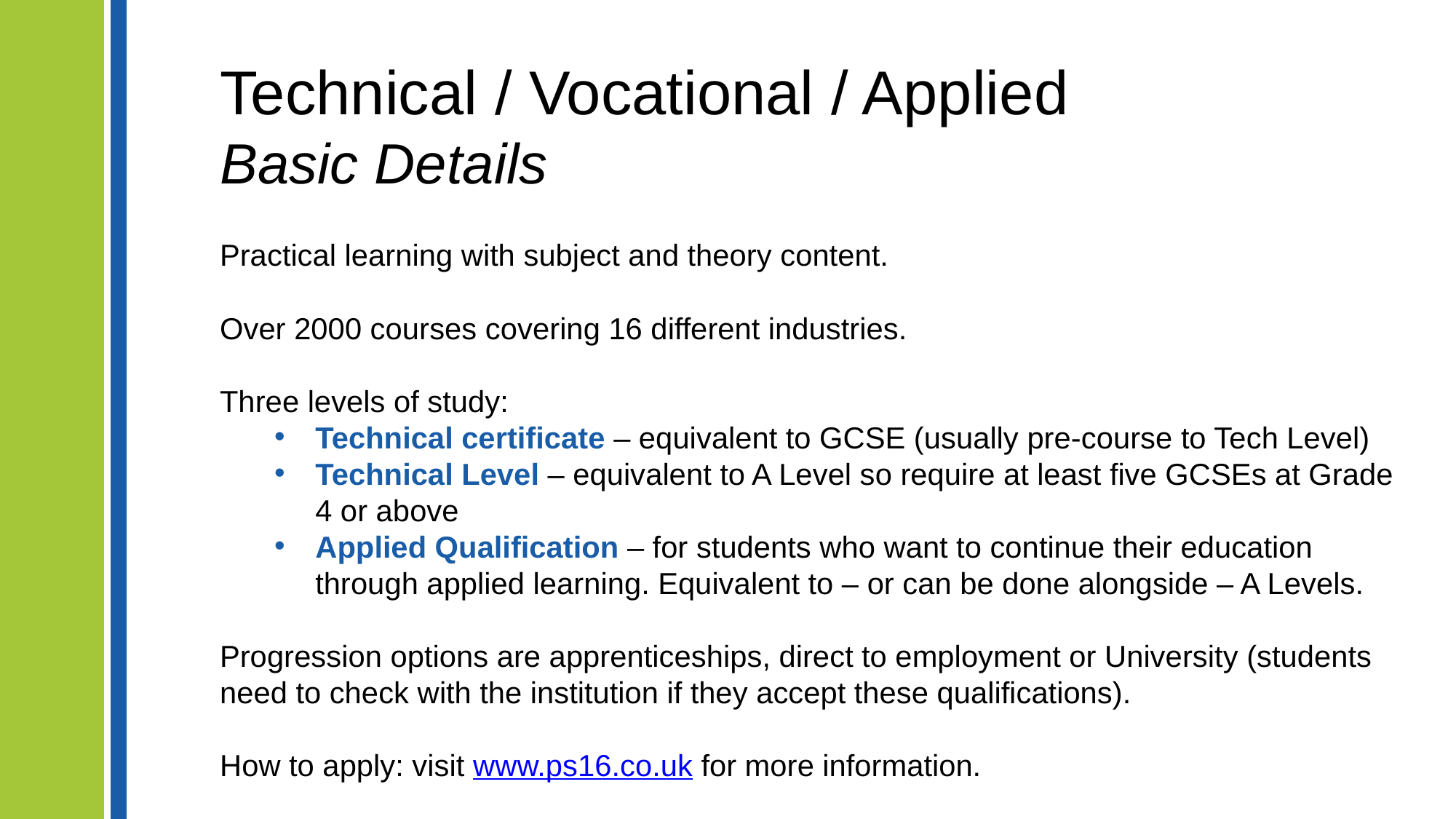

# Technical / Vocational / Applied Basic Details
Practical learning with subject and theory content.

Over 2000 courses covering 16 different industries.

Three levels of study:
Technical certificate – equivalent to GCSE (usually pre-course to Tech Level)
Technical Level – equivalent to A Level so require at least five GCSEs at Grade 4 or above
Applied Qualification – for students who want to continue their education through applied learning. Equivalent to – or can be done alongside – A Levels.

Progression options are apprenticeships, direct to employment or University (students need to check with the institution if they accept these qualifications).

How to apply: visit www.ps16.co.uk for more information.